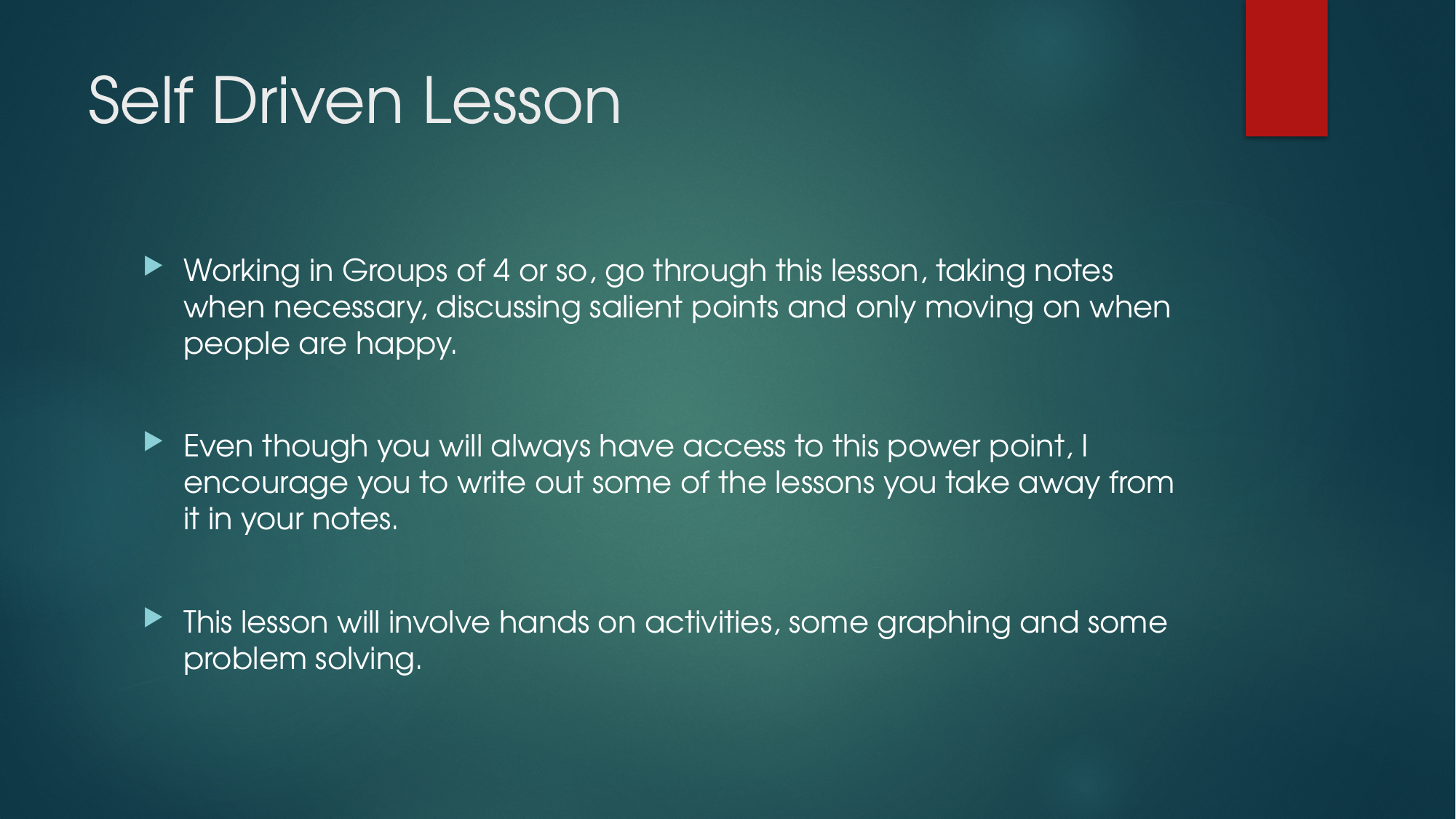

# Self Driven Lesson
Working in Groups of 4 or so, go through this lesson, taking notes when necessary, discussing salient points and only moving on when people are happy.

Even though you will always have access to this power point, I encourage you to write out some of the lessons you take away from it in your notes.

This lesson will involve hands on activities, some graphing and some problem solving.